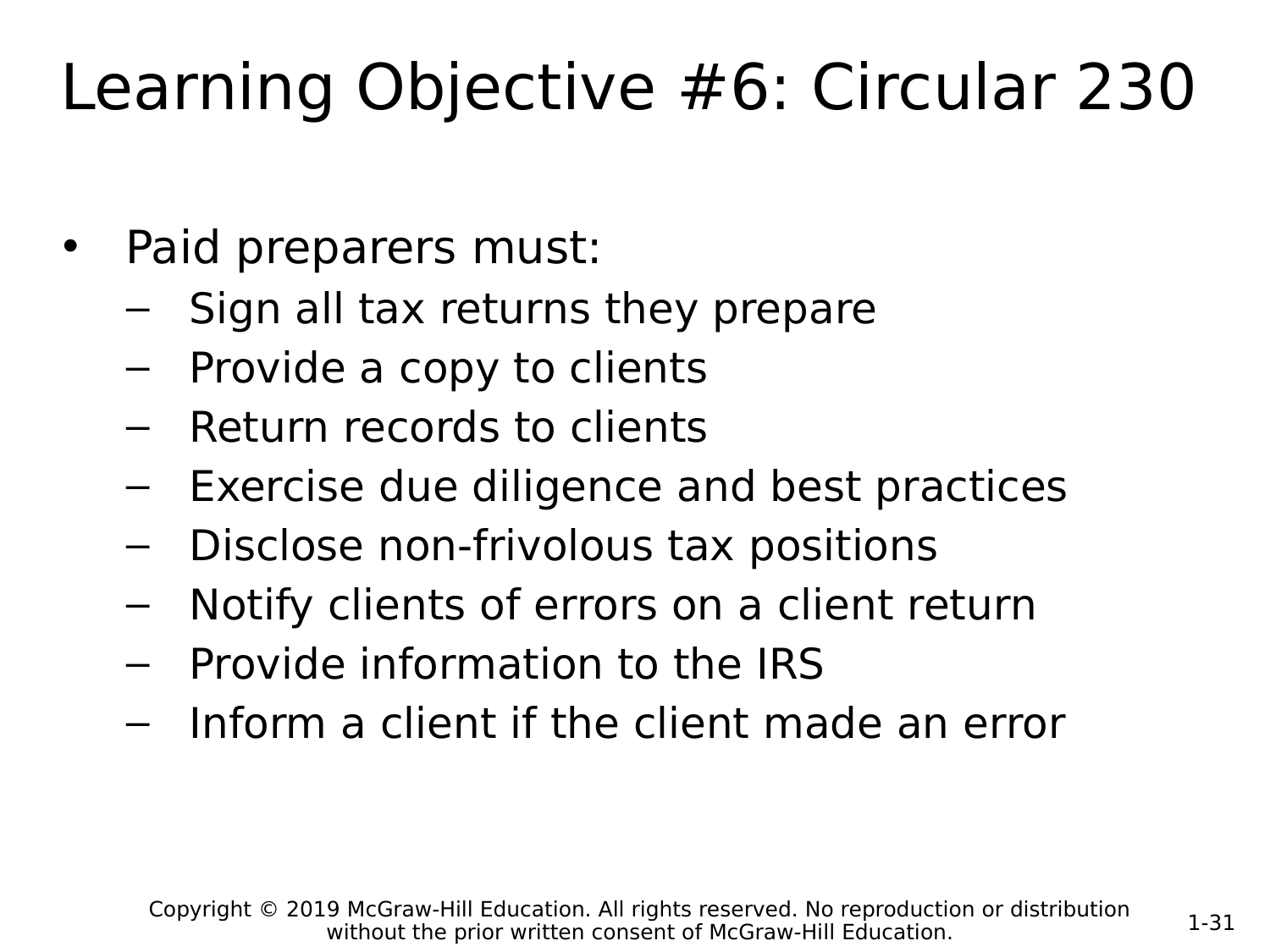

Learning Objective #6: Circular 230
Paid preparers must:
Sign all tax returns they prepare
Provide a copy to clients
Return records to clients
Exercise due diligence and best practices
Disclose non-frivolous tax positions
Notify clients of errors on a client return
Provide information to the IRS
Inform a client if the client made an error